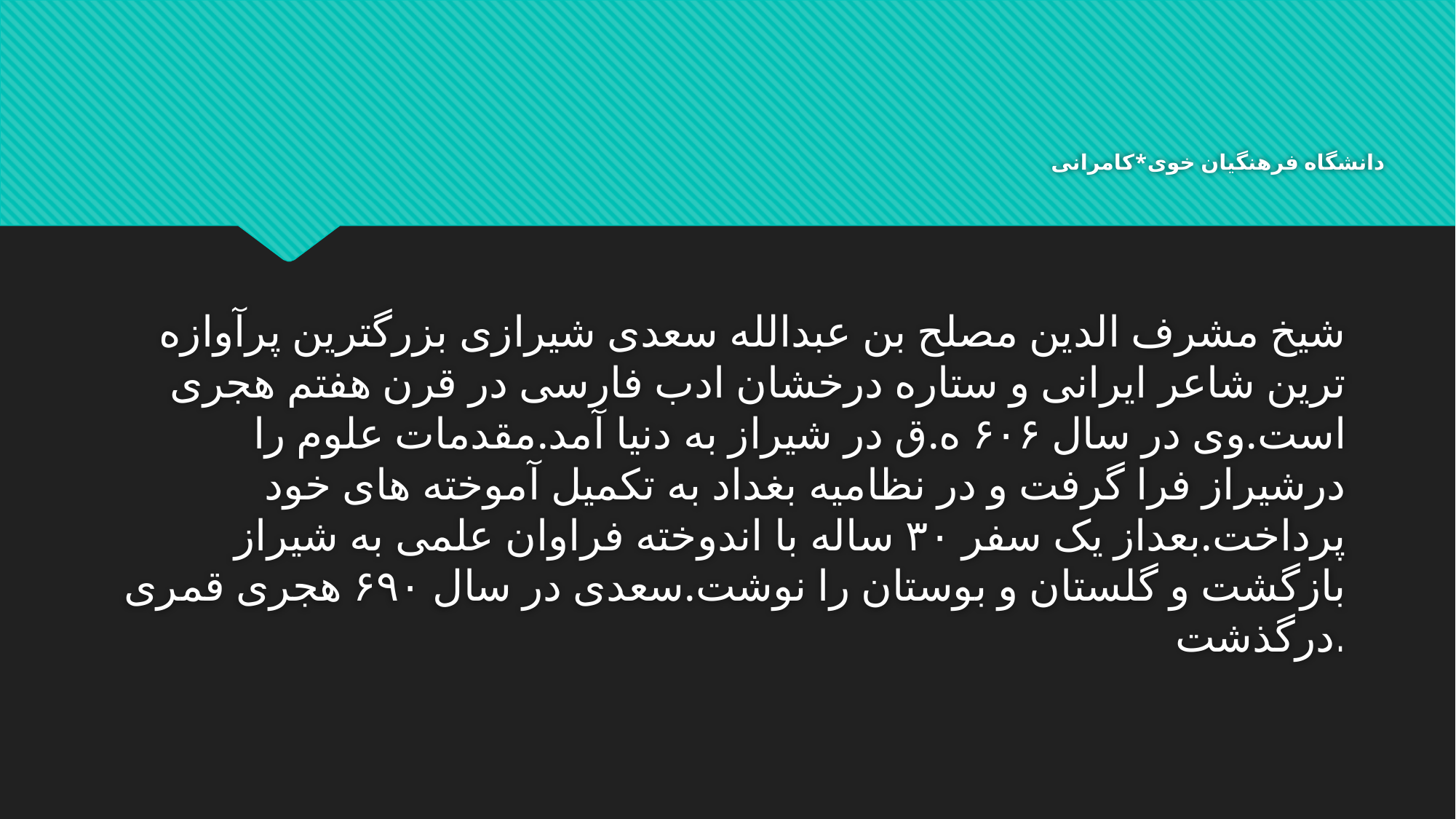

# دانشگاه فرهنگیان خوی*کامرانی
شیخ مشرف الدین مصلح بن عبدالله سعدی شیرازی بزرگترین پرآوازه ترین شاعر ایرانی و ستاره درخشان ادب فارسی در قرن هفتم هجری است.وی در سال ۶۰۶ ه.ق در شیراز به دنیا آمد.مقدمات علوم را درشیراز فرا گرفت و در نظامیه بغداد به تکمیل آموخته های خود پرداخت.بعداز یک سفر ۳۰ ساله با اندوخته فراوان علمی به شیراز بازگشت و گلستان و بوستان را نوشت.سعدی در سال ۶۹۰ هجری قمری درگذشت.